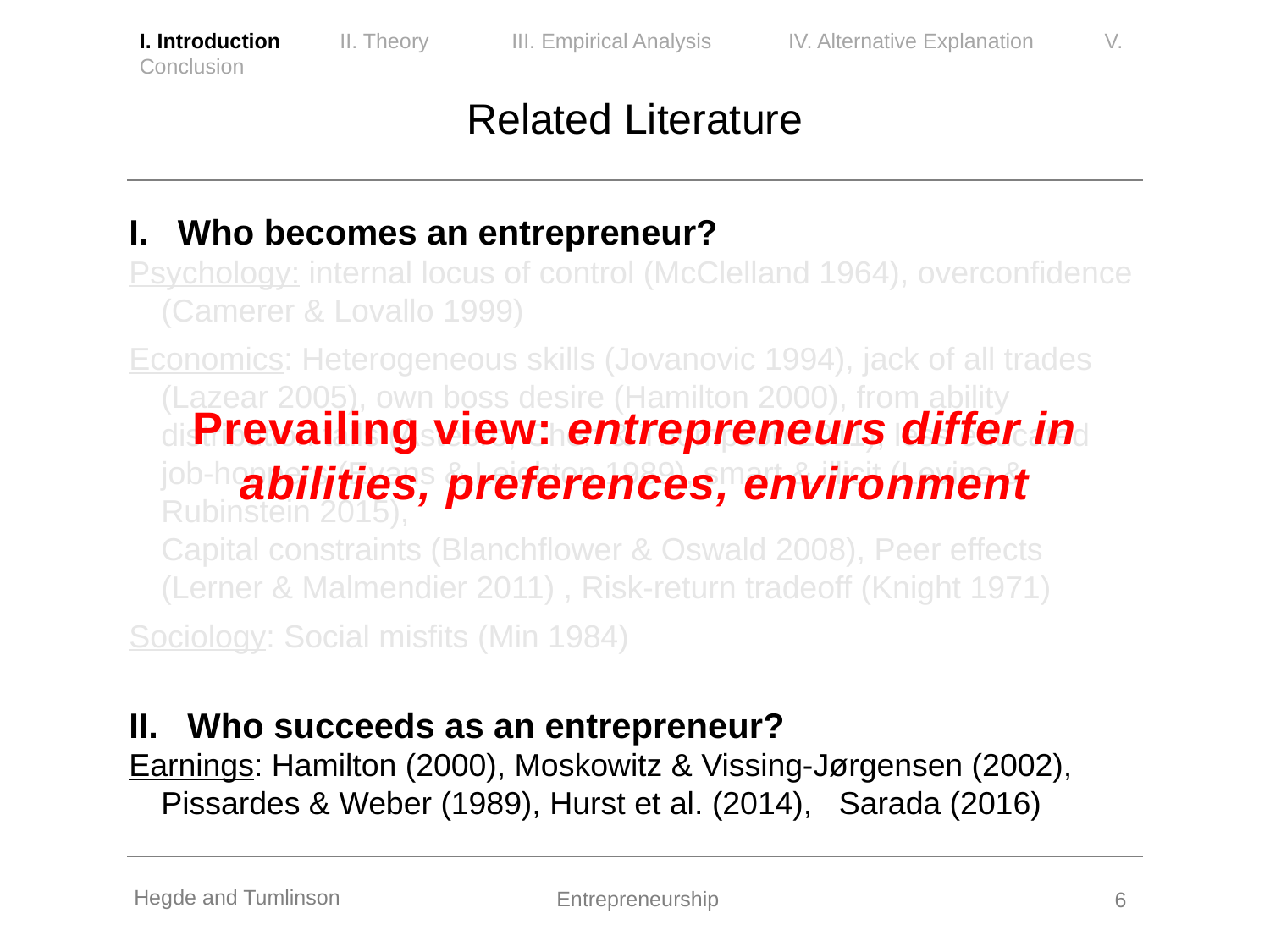

I. Introduction          II. Theory              III. Empirical Analysis             IV. Alternative Explanation            V. Conclusion
# Related Literature
I.   Who becomes an entrepreneur?
Psychology: internal locus of control (McClelland 1964), overconfidence (Camerer & Lovallo 1999)
Economics: Heterogeneous skills (Jovanovic 1994), jack of all trades (Lazear 2005), own boss desire (Hamilton 2000), from ability distribution tails (Åstebro, Chen & Thompson 2011), less educated job-hoppers (Evans & Leighton 1989), smart & illicit (Levine & Rubinstein 2015),
Capital constraints (Blanchflower & Oswald 2008), Peer effects (Lerner & Malmendier 2011) , Risk-return tradeoff (Knight 1971)
Sociology: Social misfits (Min 1984)

II.   Who succeeds as an entrepreneur?
Earnings: Hamilton (2000), Moskowitz & Vissing-Jørgensen (2002), Pissardes & Weber (1989), Hurst et al. (2014),   Sarada (2016)

Prevailing view: entrepreneurs differ in abilities, preferences, environment
6
Hegde and Tumlinson
Entrepreneurship